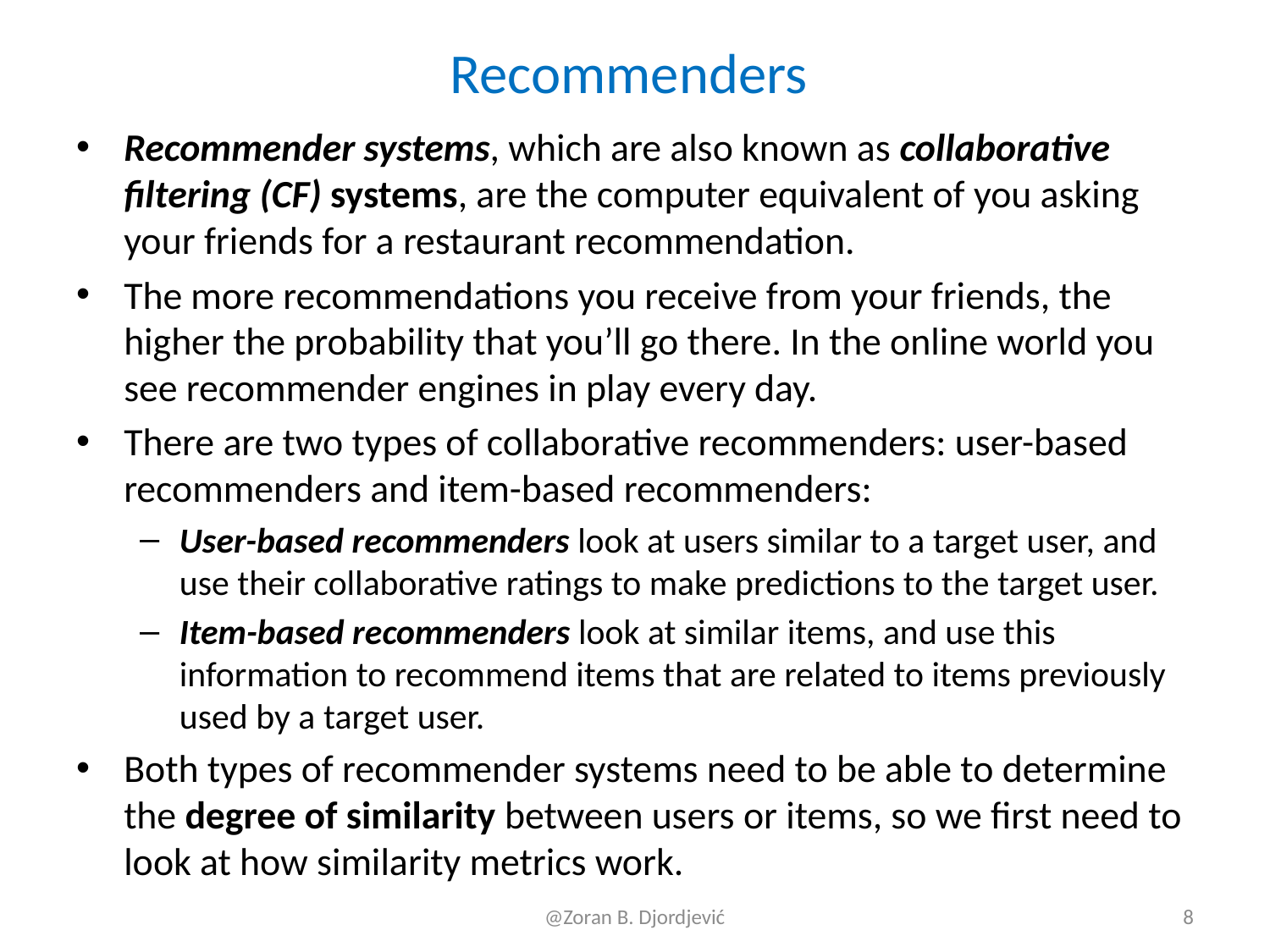

# Recommenders
Recommender systems, which are also known as collaborative filtering (CF) systems, are the computer equivalent of you asking your friends for a restaurant recommendation.
The more recommendations you receive from your friends, the higher the probability that you’ll go there. In the online world you see recommender engines in play every day.
There are two types of collaborative recommenders: user-based recommenders and item-based recommenders:
User-based recommenders look at users similar to a target user, and use their collaborative ratings to make predictions to the target user.
Item-based recommenders look at similar items, and use this information to recommend items that are related to items previously used by a target user.
Both types of recommender systems need to be able to determine the degree of similarity between users or items, so we first need to look at how similarity metrics work.
@Zoran B. Djordjević
8